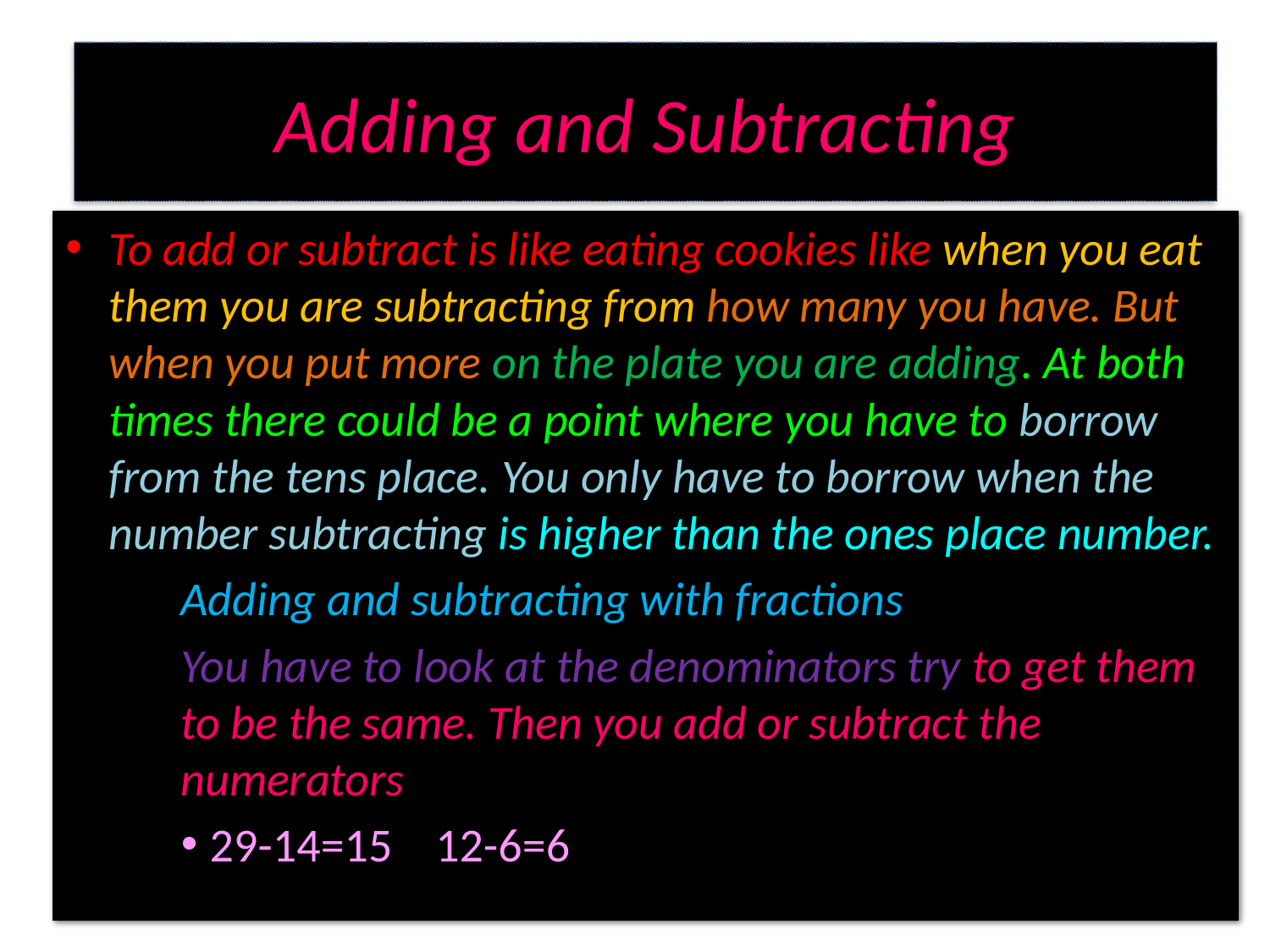

# Adding and Subtracting
To add or subtract is like eating cookies like when you eat them you are subtracting from how many you have. But when you put more on the plate you are adding. At both times there could be a point where you have to borrow from the tens place. You only have to borrow when the number subtracting is higher than the ones place number.
Adding and subtracting with fractions
You have to look at the denominators try to get them to be the same. Then you add or subtract the numerators
29-14=15    12-6=6